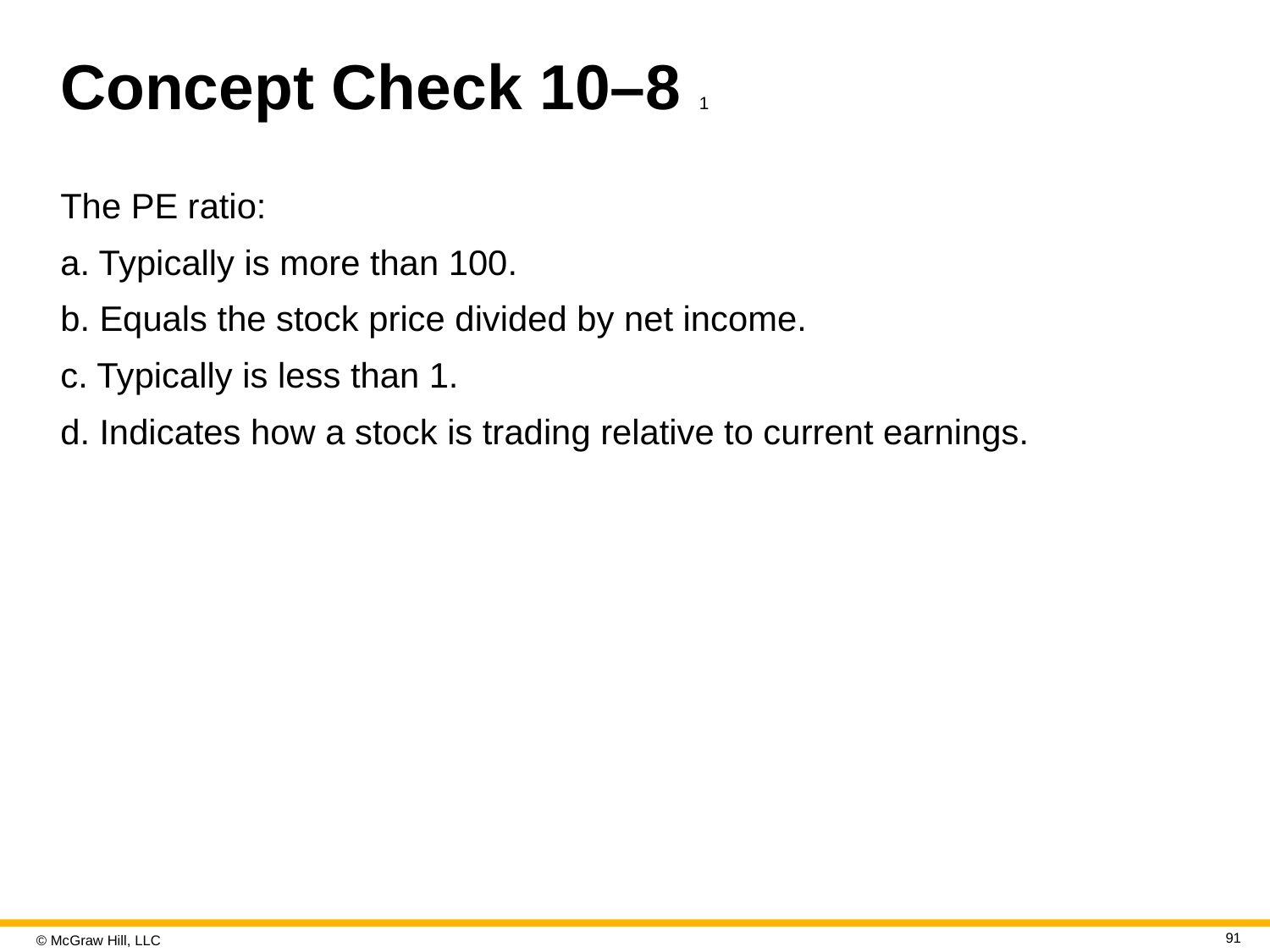

# Concept Check 10–8 1
The PE ratio:
a. Typically is more than 100.
b. Equals the stock price divided by net income.
c. Typically is less than 1.
d. Indicates how a stock is trading relative to current earnings.
91